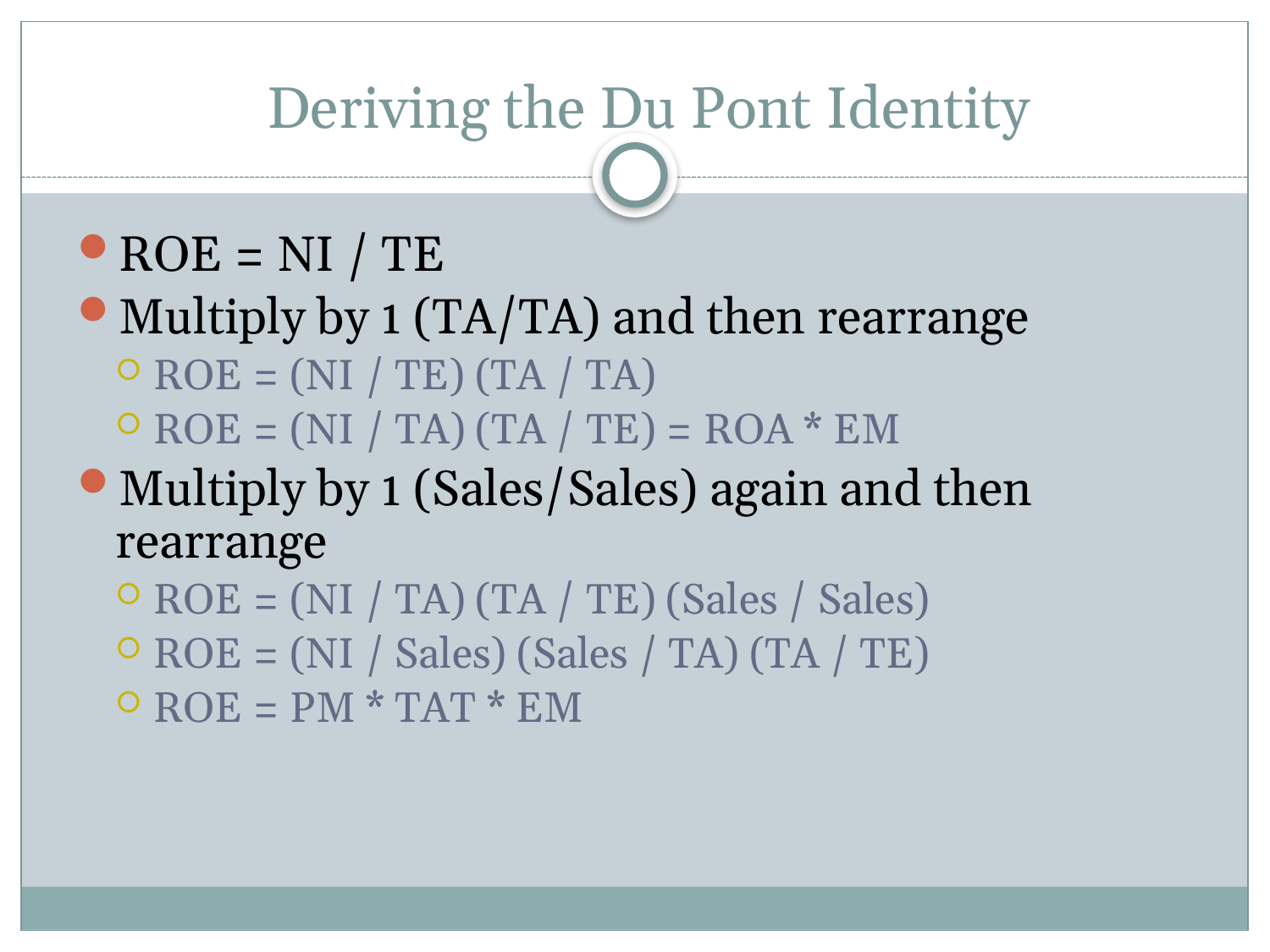

# Deriving the Du Pont Identity
ROE = NI / TE
Multiply by 1 (TA/TA) and then rearrange
ROE = (NI / TE) (TA / TA)
ROE = (NI / TA) (TA / TE) = ROA * EM
Multiply by 1 (Sales/Sales) again and then rearrange
ROE = (NI / TA) (TA / TE) (Sales / Sales)
ROE = (NI / Sales) (Sales / TA) (TA / TE)
ROE = PM * TAT * EM